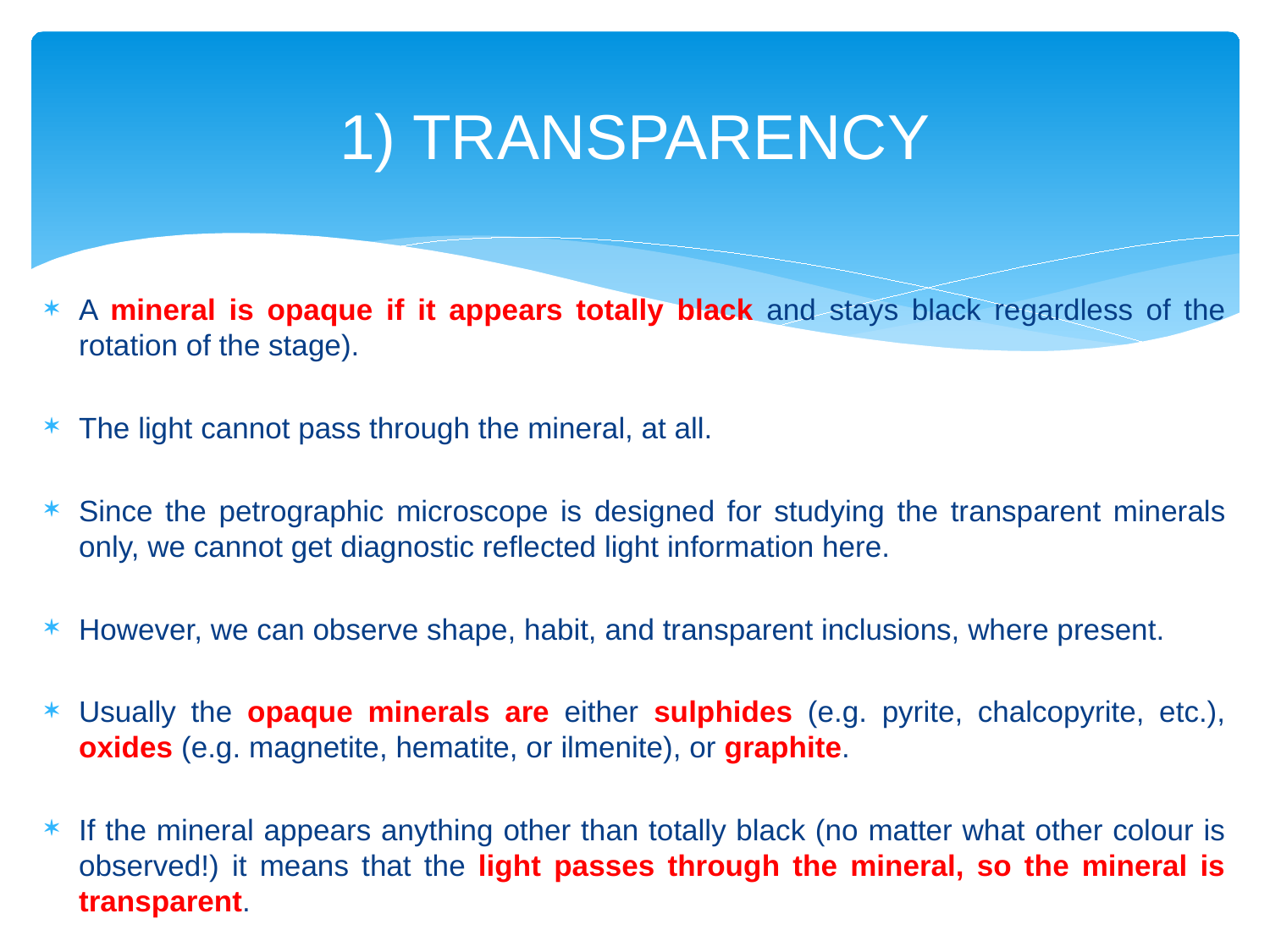

# 1) TRANSPARENCY

A mineral is opaque if it appears totally black and stays black regardless of the rotation of the stage).

The light cannot pass through the mineral, at all.

Since the petrographic microscope is designed for studying the transparent minerals only, we cannot get diagnostic reflected light information here.

However, we can observe shape, habit, and transparent inclusions, where present.

Usually the opaque minerals are either sulphides (e.g. pyrite, chalcopyrite, etc.), oxides (e.g. magnetite, hematite, or ilmenite), or graphite.

If the mineral appears anything other than totally black (no matter what other colour is observed!) it means that the light passes through the mineral, so the mineral is transparent.